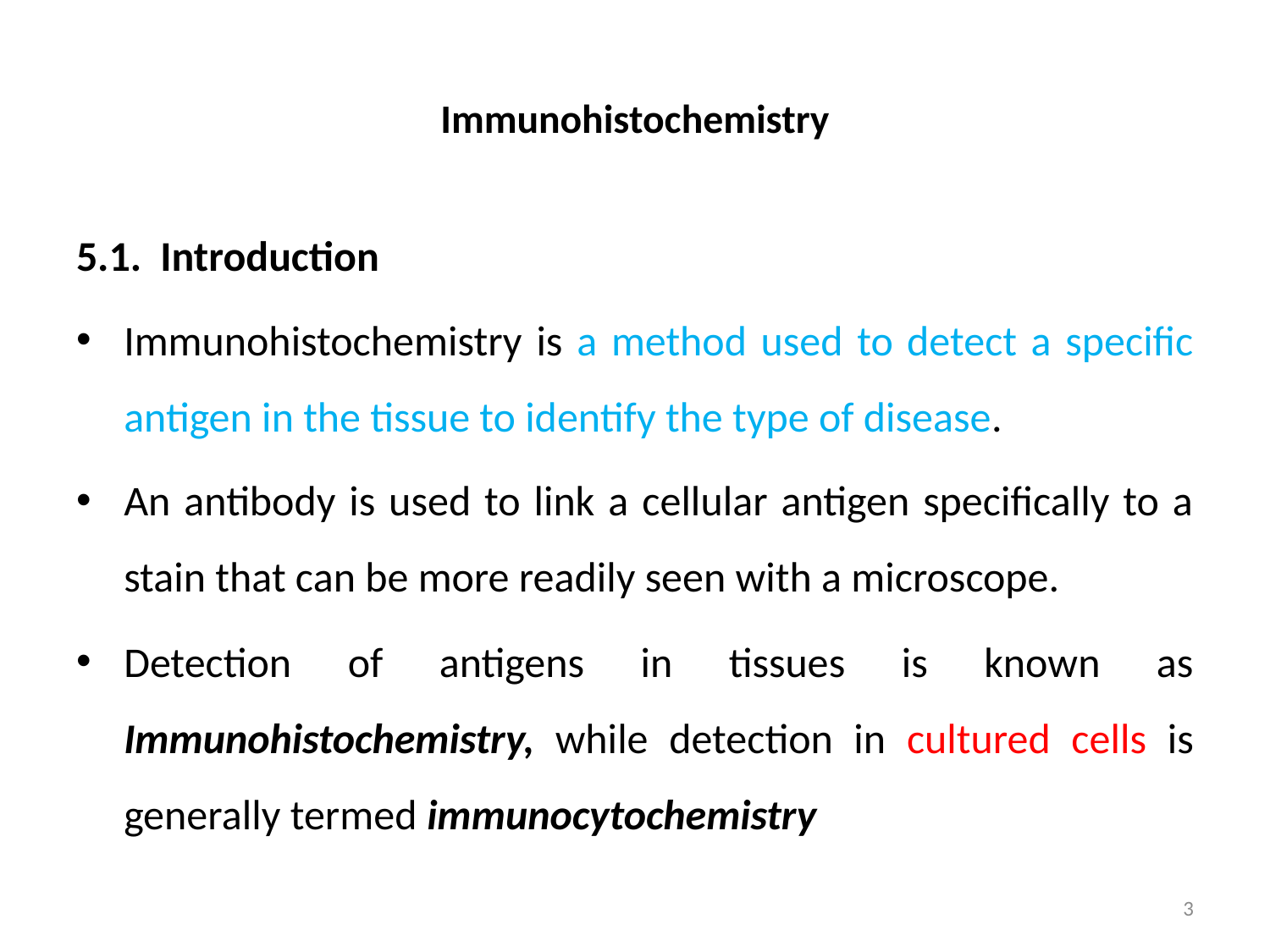

# Immunohistochemistry
5.1.  Introduction
Immunohistochemistry is a method used to detect a specific antigen in the tissue to identify the type of disease.
An antibody is used to link a cellular antigen specifically to a stain that can be more readily seen with a microscope.
Detection of antigens in tissues is known as Immunohistochemistry, while detection in cultured cells is generally termed immunocytochemistry
3